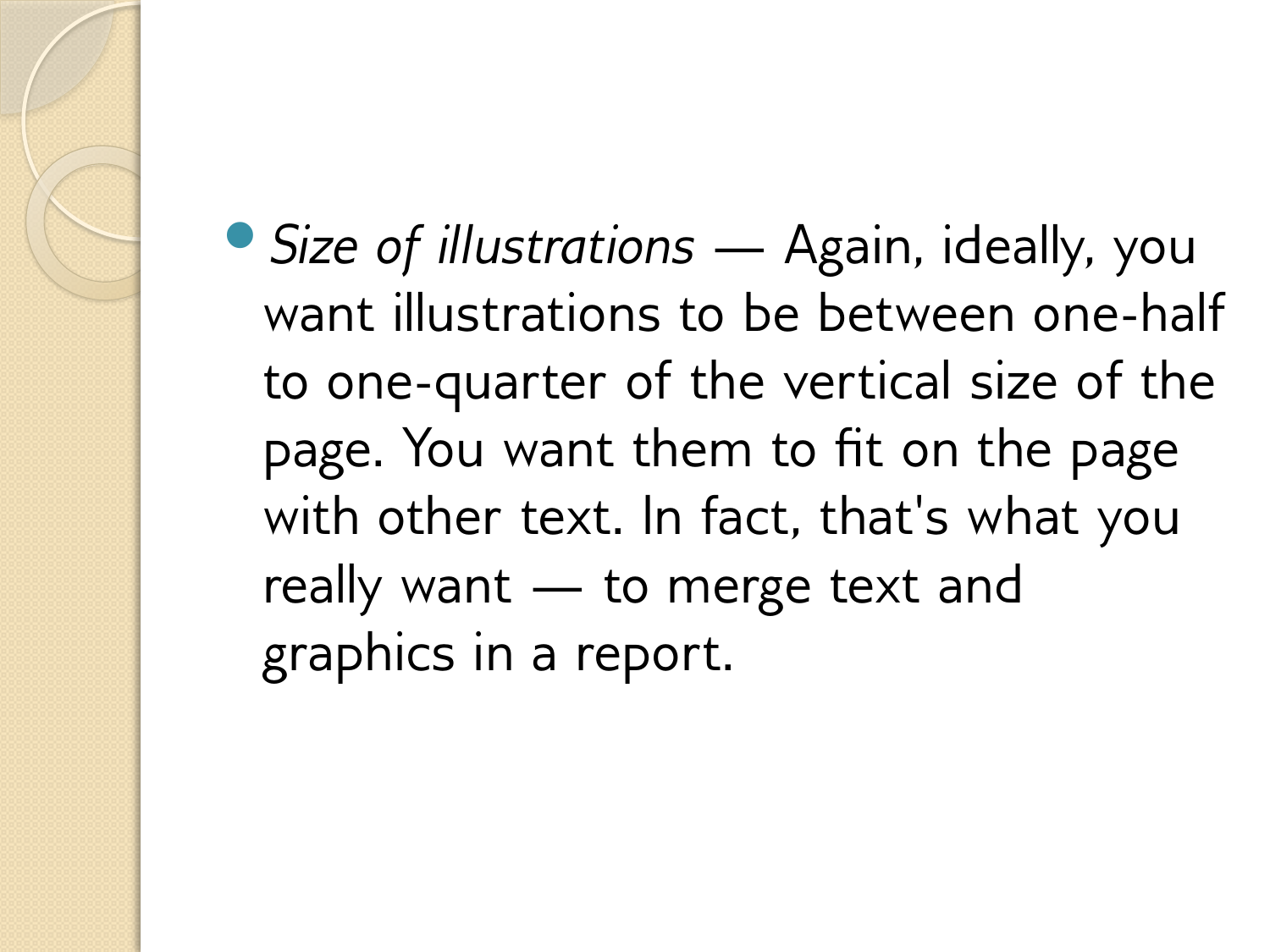

#
Size of illustrations — Again, ideally, you want illustrations to be between one-half to one-quarter of the vertical size of the page. You want them to fit on the page with other text. In fact, that's what you really want — to merge text and graphics in a report.